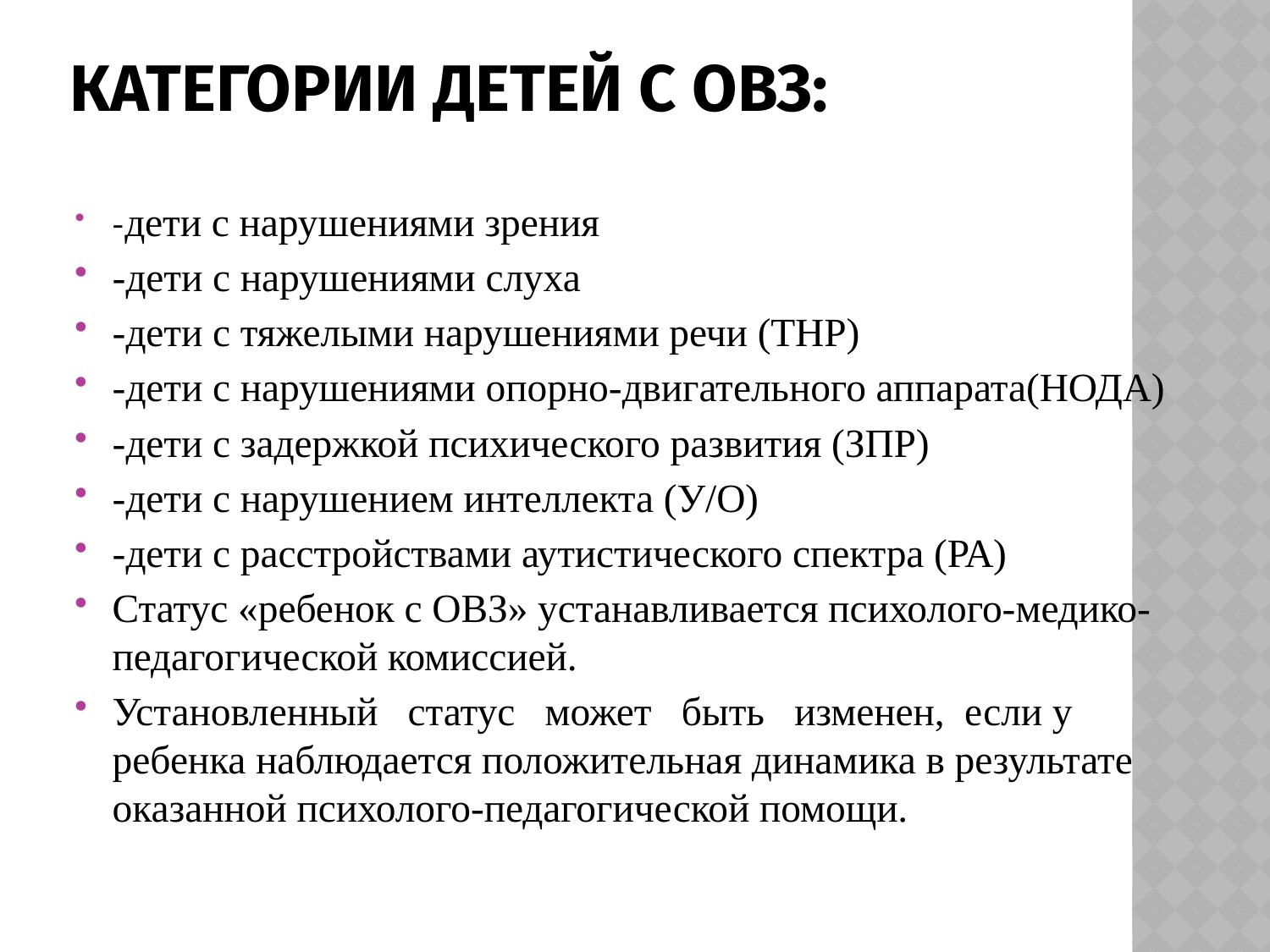

# Категории детей с ОВЗ:

-дети с нарушениями зрения
-дети с нарушениями слуха
-дети с тяжелыми нарушениями речи (ТНР)
-дети с нарушениями опорно-двигательного аппарата(НОДА)
-дети с задержкой психического развития (ЗПР)
-дети с нарушением интеллекта (У/О)
-дети с расстройствами аутистического спектра (РА)
Статус «ребенок с ОВЗ» устанавливается психолого-медико-педагогической комиссией.
Установленный   статус   может   быть   изменен,  если у ребенка наблюдается положительная динамика в результате оказанной психолого-педагогической помощи.